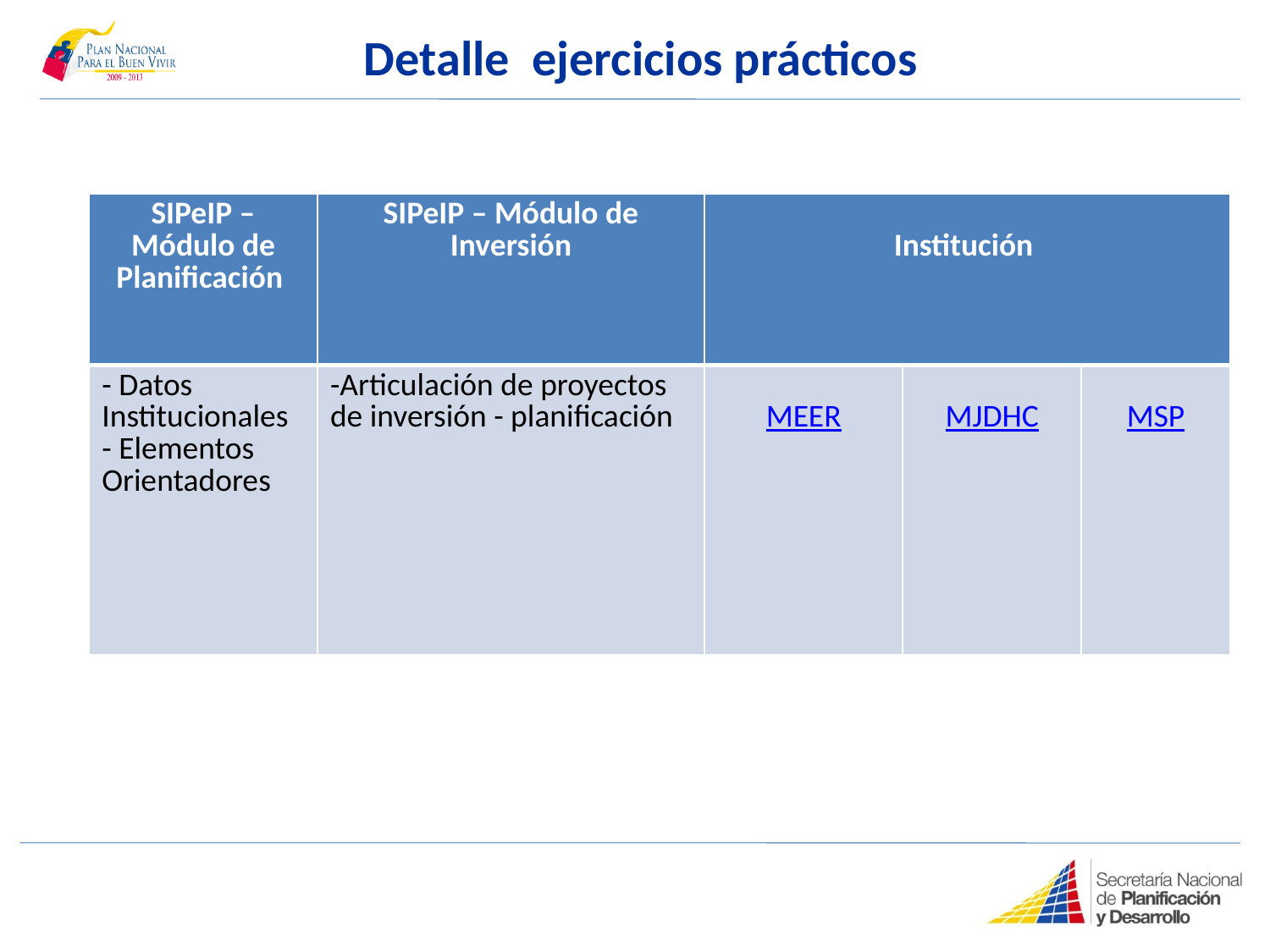

Detalle  ejercicios prácticos
| SIPeIP – Módulo de Planificación | SIPeIP – Módulo de Inversión | Institución |  |  |
| --- | --- | --- | --- | --- |
| - Datos Institucionales - Elementos Orientadores | -Articulación de proyectos de inversión - planificación | MEER | MJDHC | MSP |